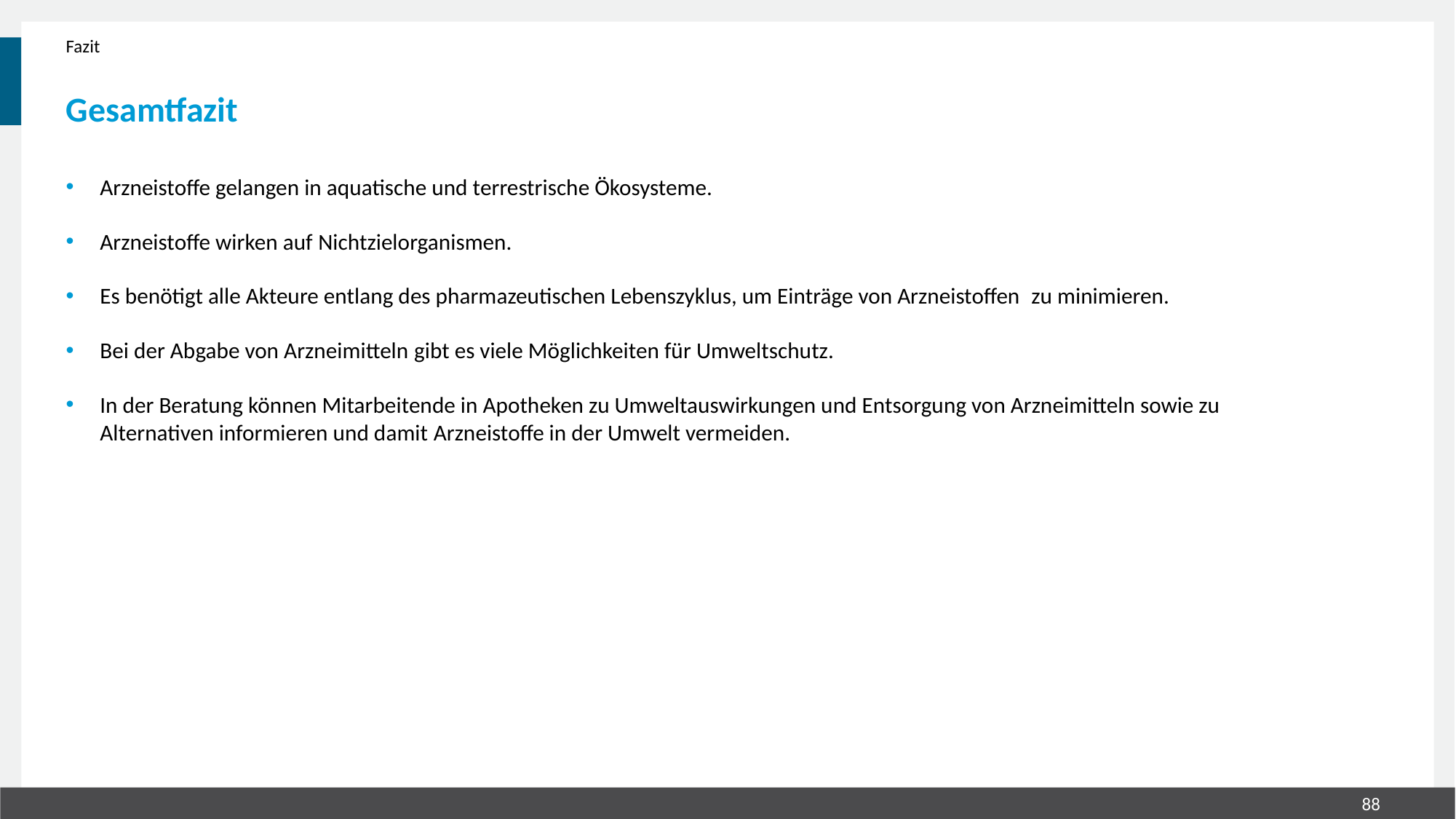

Fazit
# Gesamtfazit
Arzneistoffe gelangen in aquatische und terrestrische Ökosysteme.

Arzneistoffe wirken auf Nichtzielorganismen.

Es benötigt alle Akteure entlang des pharmazeutischen Lebenszyklus, um Einträge von Arzneistoffen  zu minimieren.

Bei der Abgabe von Arzneimitteln gibt es viele Möglichkeiten für Umweltschutz.

In der Beratung können Mitarbeitende in Apotheken zu Umweltauswirkungen und Entsorgung von Arzneimitteln sowie zu Alternativen informieren und damit Arzneistoffe in der Umwelt vermeiden.

88